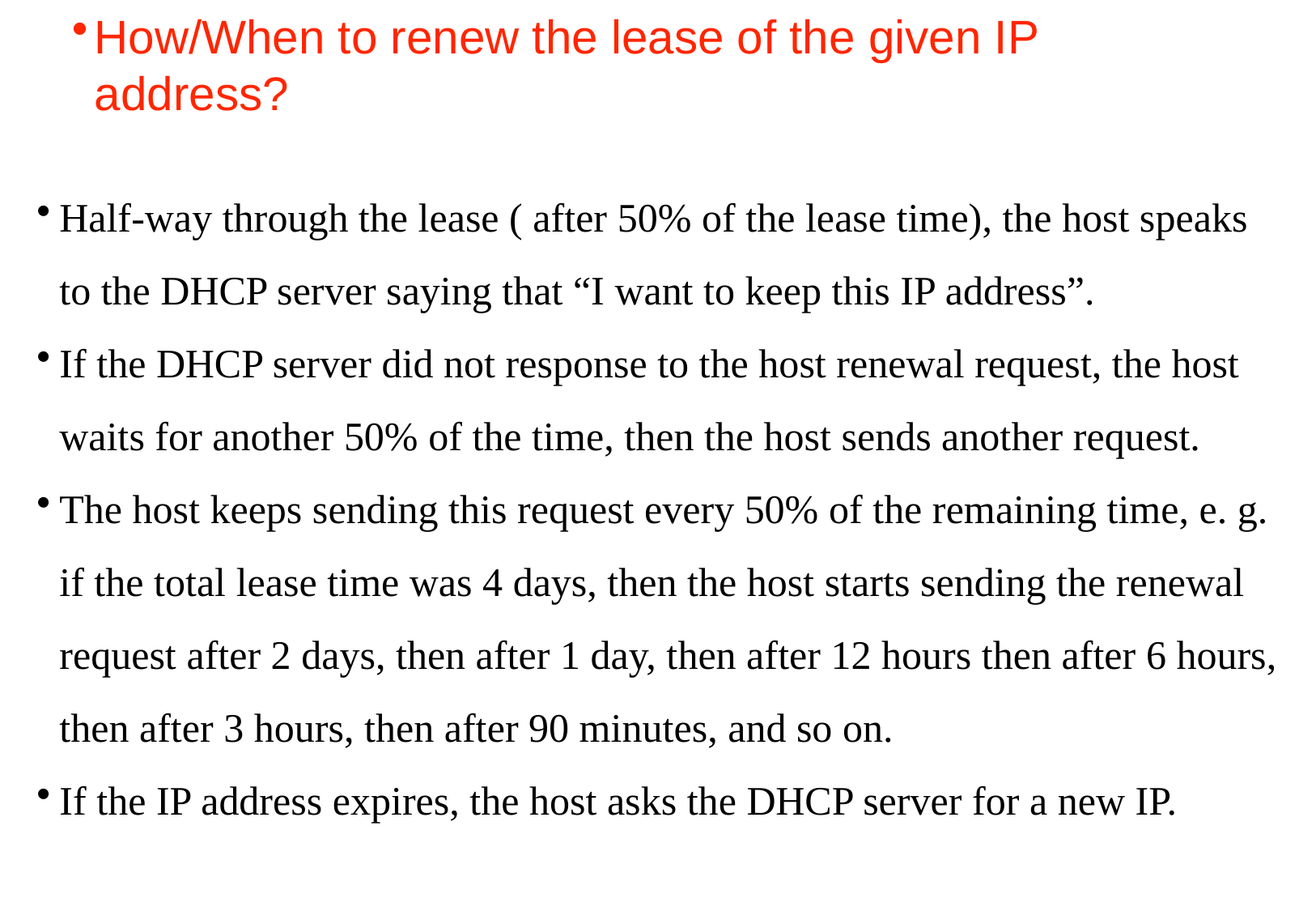

# How/When to renew the lease of the given IP address?
Half-way through the lease ( after 50% of the lease time), the host speaks to the DHCP server saying that “I want to keep this IP address”.
If the DHCP server did not response to the host renewal request, the host waits for another 50% of the time, then the host sends another request.
The host keeps sending this request every 50% of the remaining time, e. g. if the total lease time was 4 days, then the host starts sending the renewal request after 2 days, then after 1 day, then after 12 hours then after 6 hours, then after 3 hours, then after 90 minutes, and so on.
If the IP address expires, the host asks the DHCP server for a new IP.